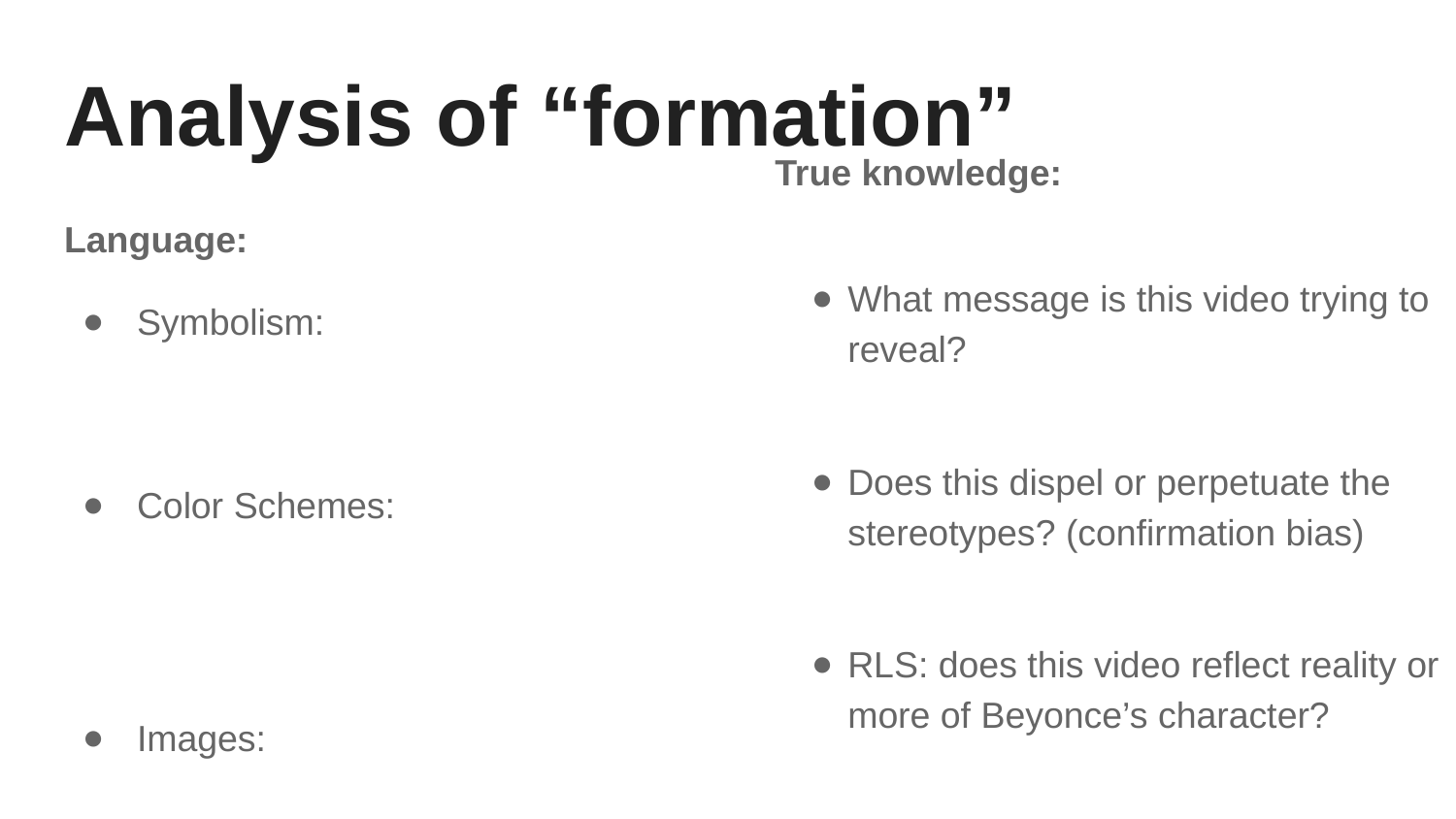

# Analysis of “formation”
True knowledge:
What message is this video trying to reveal?
Does this dispel or perpetuate the stereotypes? (confirmation bias)
RLS: does this video reflect reality or more of Beyonce’s character?
Language:
Symbolism:
Color Schemes:
Images: